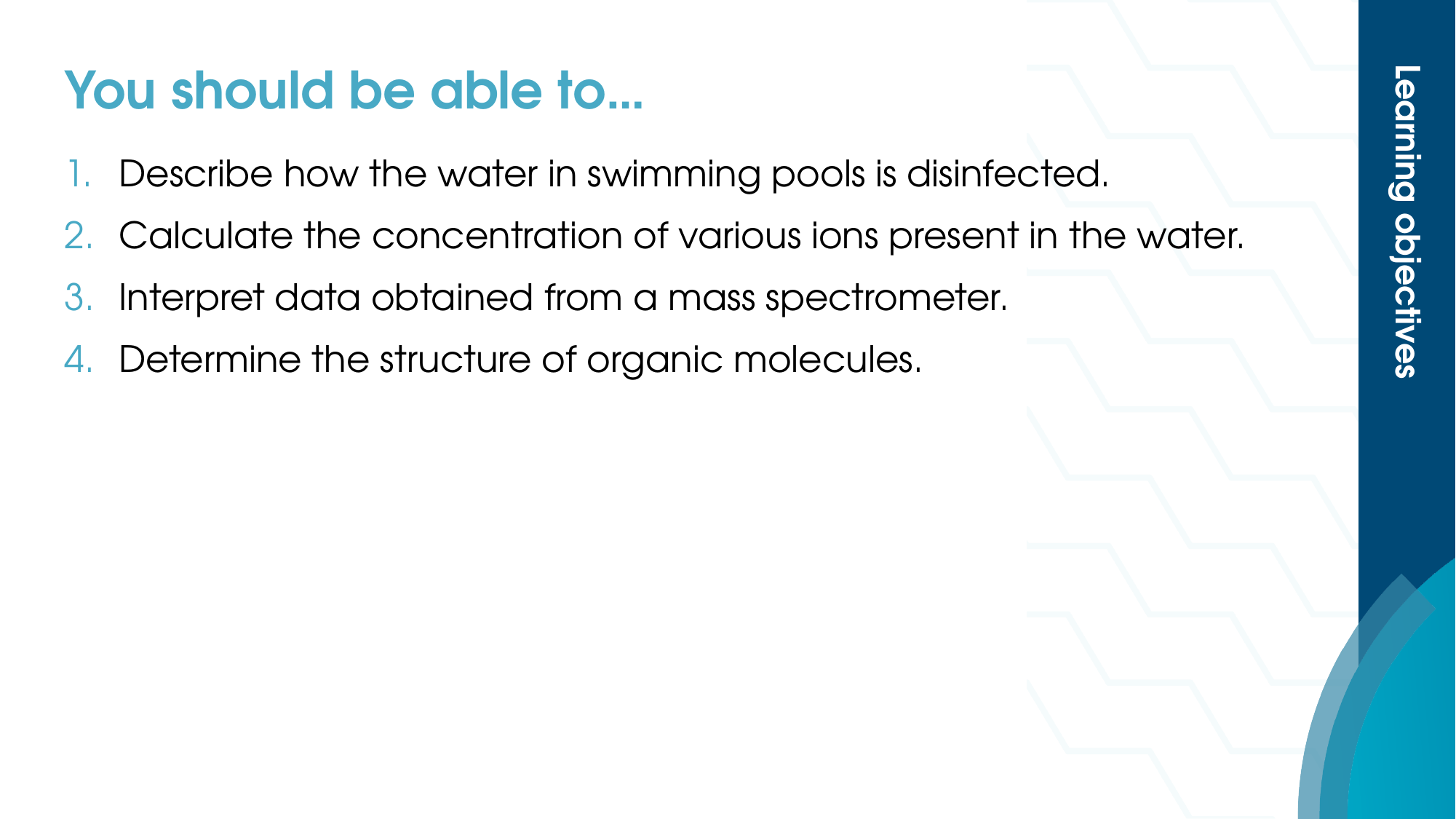

# You should be able to…
Learning objectives
Describe how the water in swimming pools is disinfected.
Calculate the concentration of various ions present in the water.
Interpret data obtained from a mass spectrometer.
Determine the structure of organic molecules.